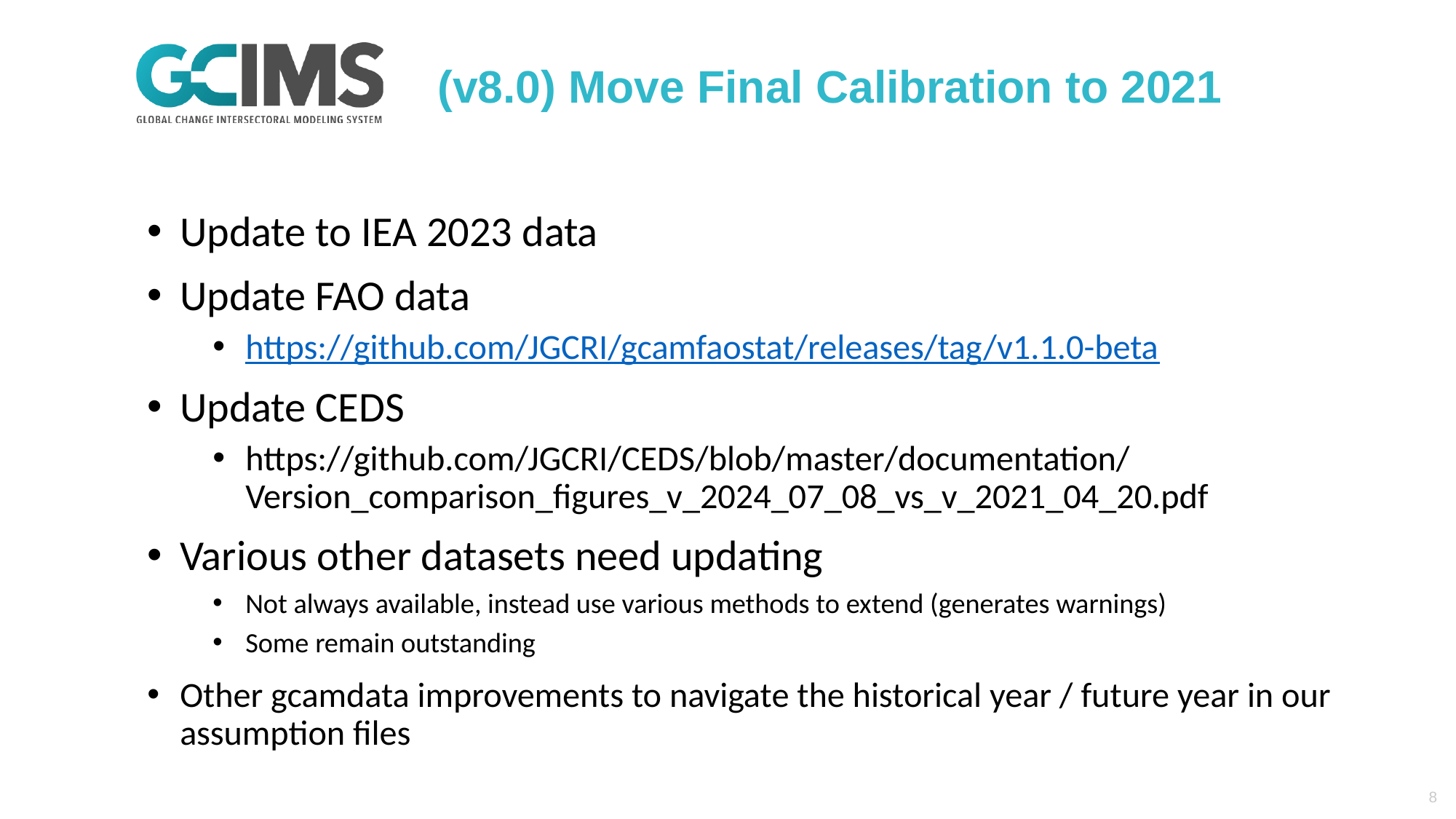

# (v8.0) Move Final Calibration to 2021
Update to IEA 2023 data
Update FAO data
https://github.com/JGCRI/gcamfaostat/releases/tag/v1.1.0-beta
Update CEDS
https://github.com/JGCRI/CEDS/blob/master/documentation/Version_comparison_figures_v_2024_07_08_vs_v_2021_04_20.pdf
Various other datasets need updating
Not always available, instead use various methods to extend (generates warnings)
Some remain outstanding
Other gcamdata improvements to navigate the historical year / future year in our assumption files

8